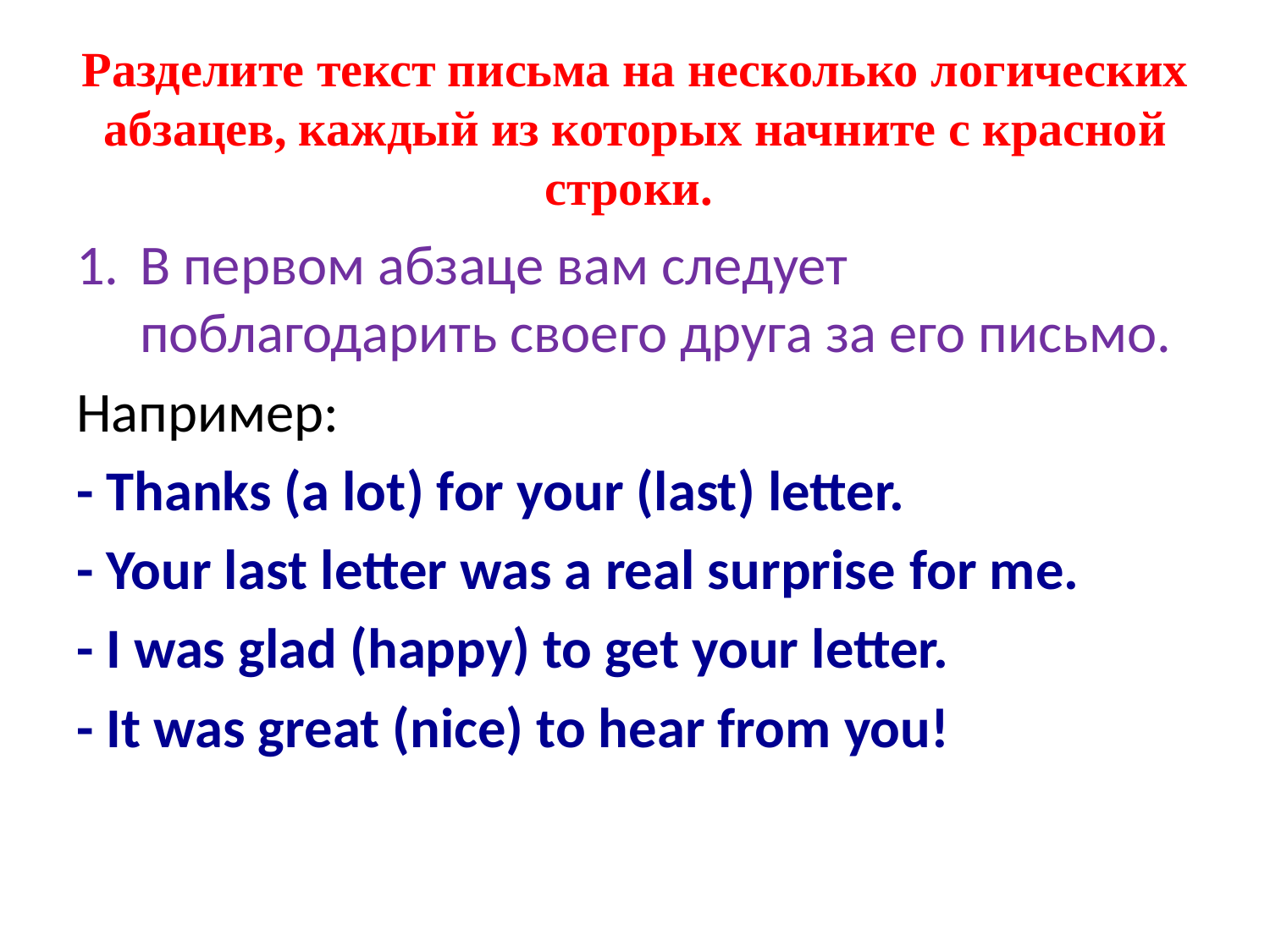

# Разделите текст письма на несколько логических абзацев, каждый из которых начните с красной строки.
В первом абзаце вам следует поблагодарить своего друга за его письмо.
Например:
- Thanks (a lot) for your (last) letter.
- Your last letter was a real surprise for me.
- I was glad (happy) to get your letter.
- It was great (nice) to hear from you!